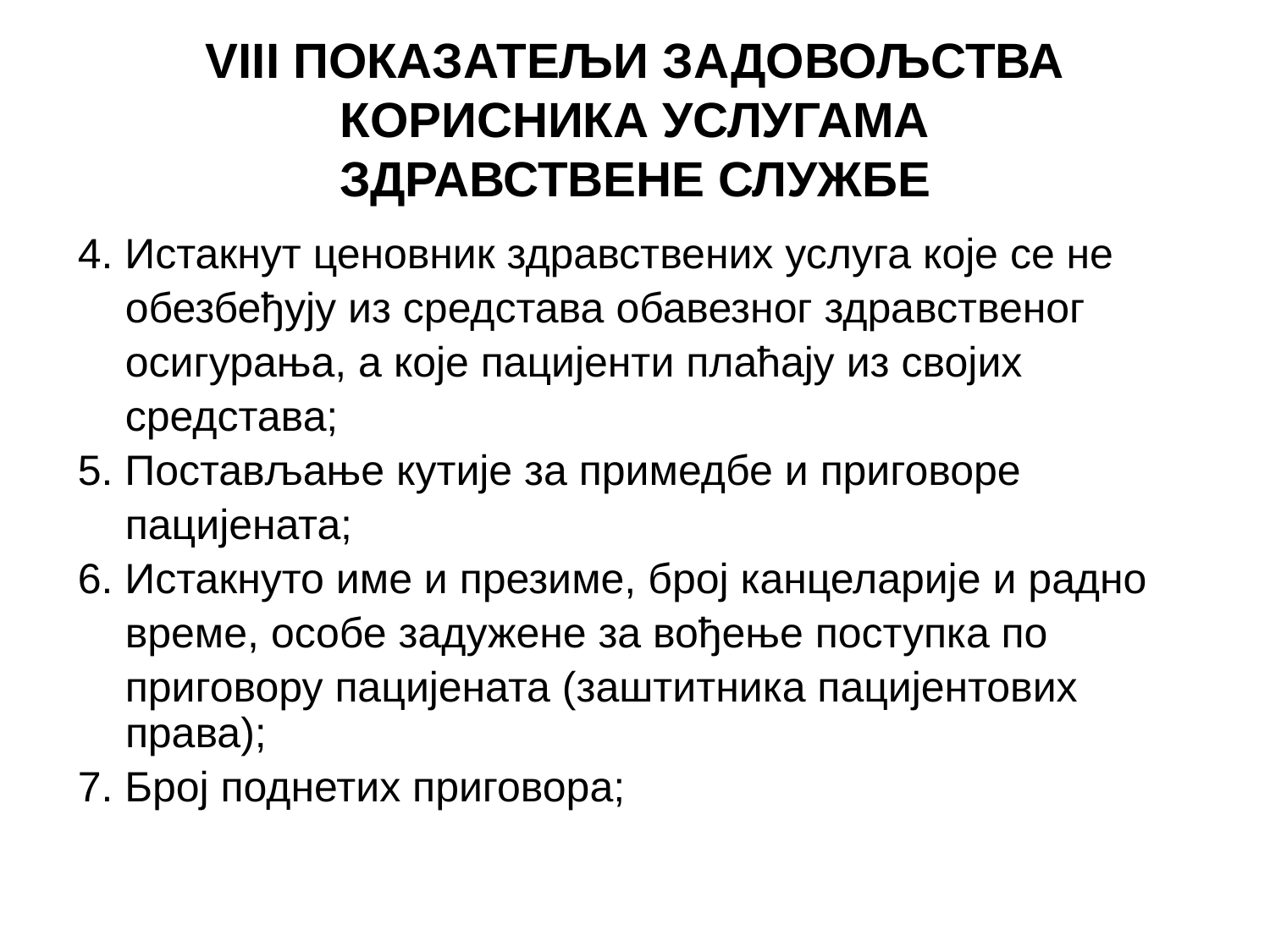

# VIII ПОКАЗАТЕЉИ ЗАДОВОЉСТВА КОРИСНИКА УСЛУГАМА ЗДРАВСТВЕНЕ СЛУЖБЕ
4. Истакнут ценовник здравствених услуга које се не
    обезбеђују из средстава обавезног здравственог
    осигурања, а које пацијенти плаћају из својих
    средстава;
5. Постављање кутије за примедбе и приговоре
    пацијената;
6. Истакнуто име и презиме, број канцеларије и радно
    време, особе задужене за вођење поступка по
    приговору пацијената (заштитника пацијентових права);
7. Број поднетих приговора;